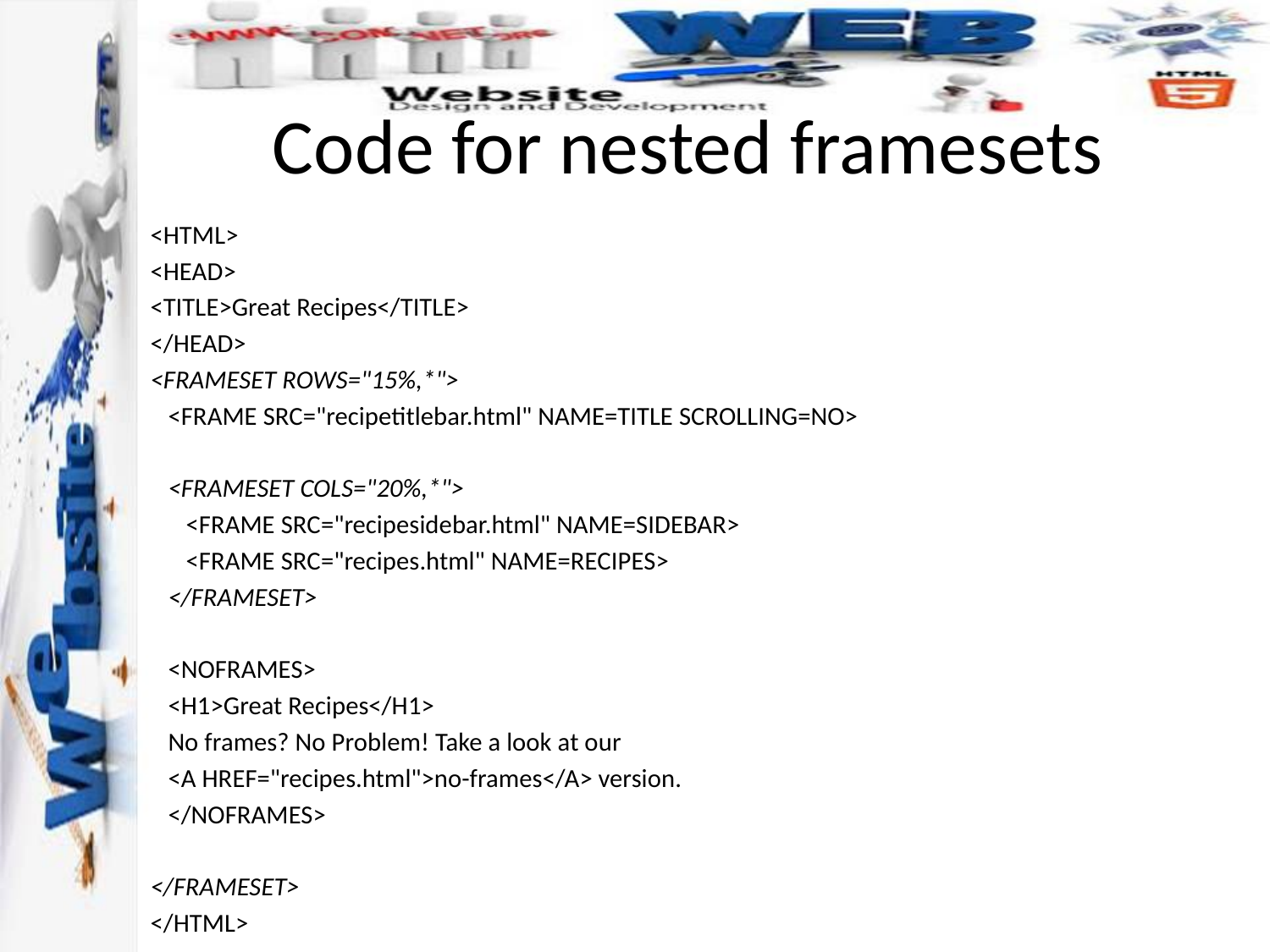

# Code for nested framesets
<HTML>
<HEAD>
<TITLE>Great Recipes</TITLE>
</HEAD>
<FRAMESET ROWS="15%,*">
   <FRAME SRC="recipetitlebar.html" NAME=TITLE SCROLLING=NO>

   <FRAMESET COLS="20%,*">
      <FRAME SRC="recipesidebar.html" NAME=SIDEBAR>
      <FRAME SRC="recipes.html" NAME=RECIPES>
   </FRAMESET>

   <NOFRAMES>
   <H1>Great Recipes</H1>
   No frames? No Problem! Take a look at our
   <A HREF="recipes.html">no-frames</A> version.
   </NOFRAMES>

</FRAMESET>
</HTML>